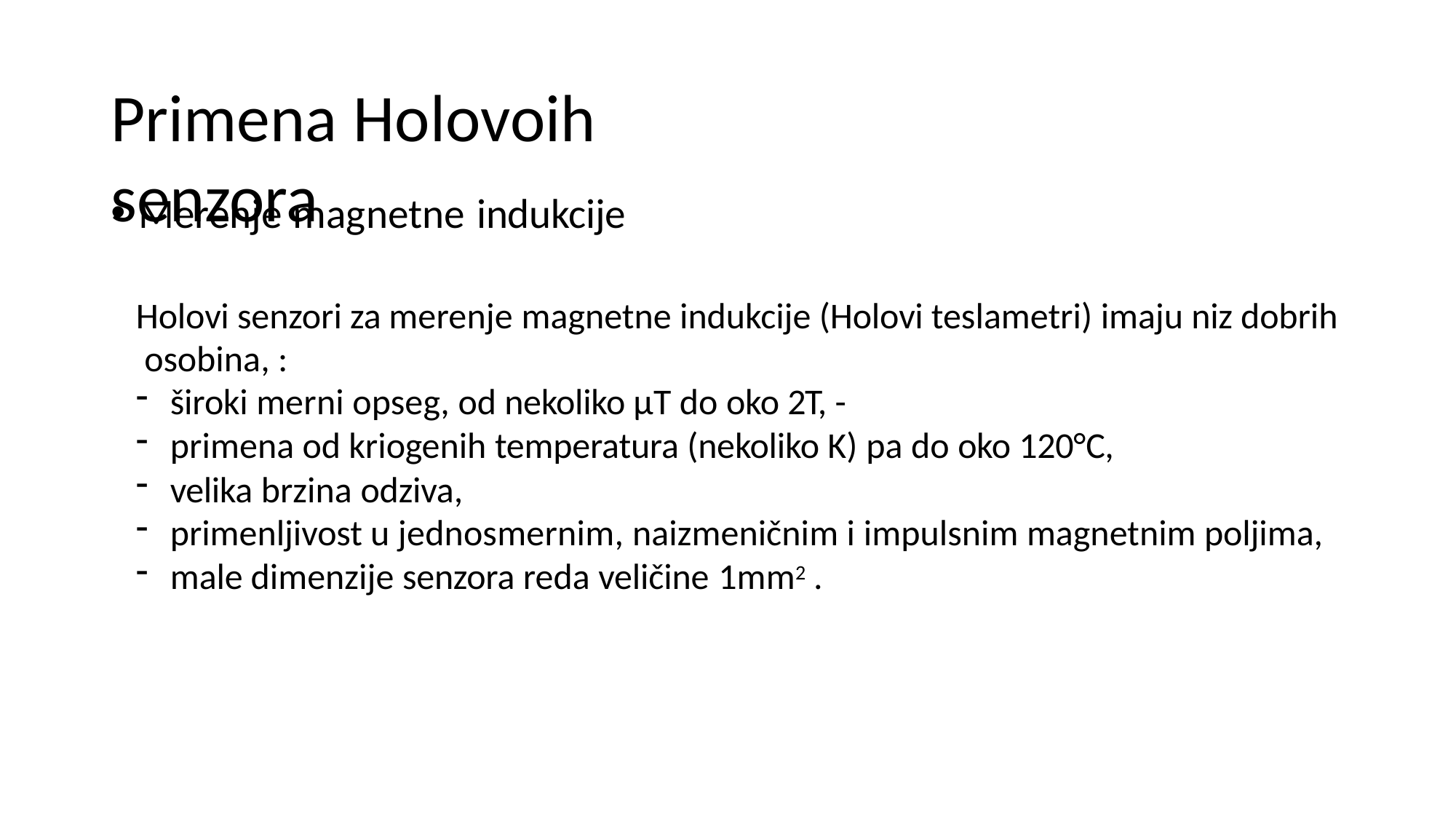

# Primena Holovoih senzora
Merenje magnetne indukcije

Holovi senzori za merenje magnetne indukcije (Holovi teslametri) imaju niz dobrih  osobina, :
široki merni opseg, od nekoliko μT do oko 2T, -
primena od kriogenih temperatura (nekoliko K) pa do oko 120°C,
velika brzina odziva,
primenljivost u jednosmernim, naizmeničnim i impulsnim magnetnim poljima,
male dimenzije senzora reda veličine 1mm2 .